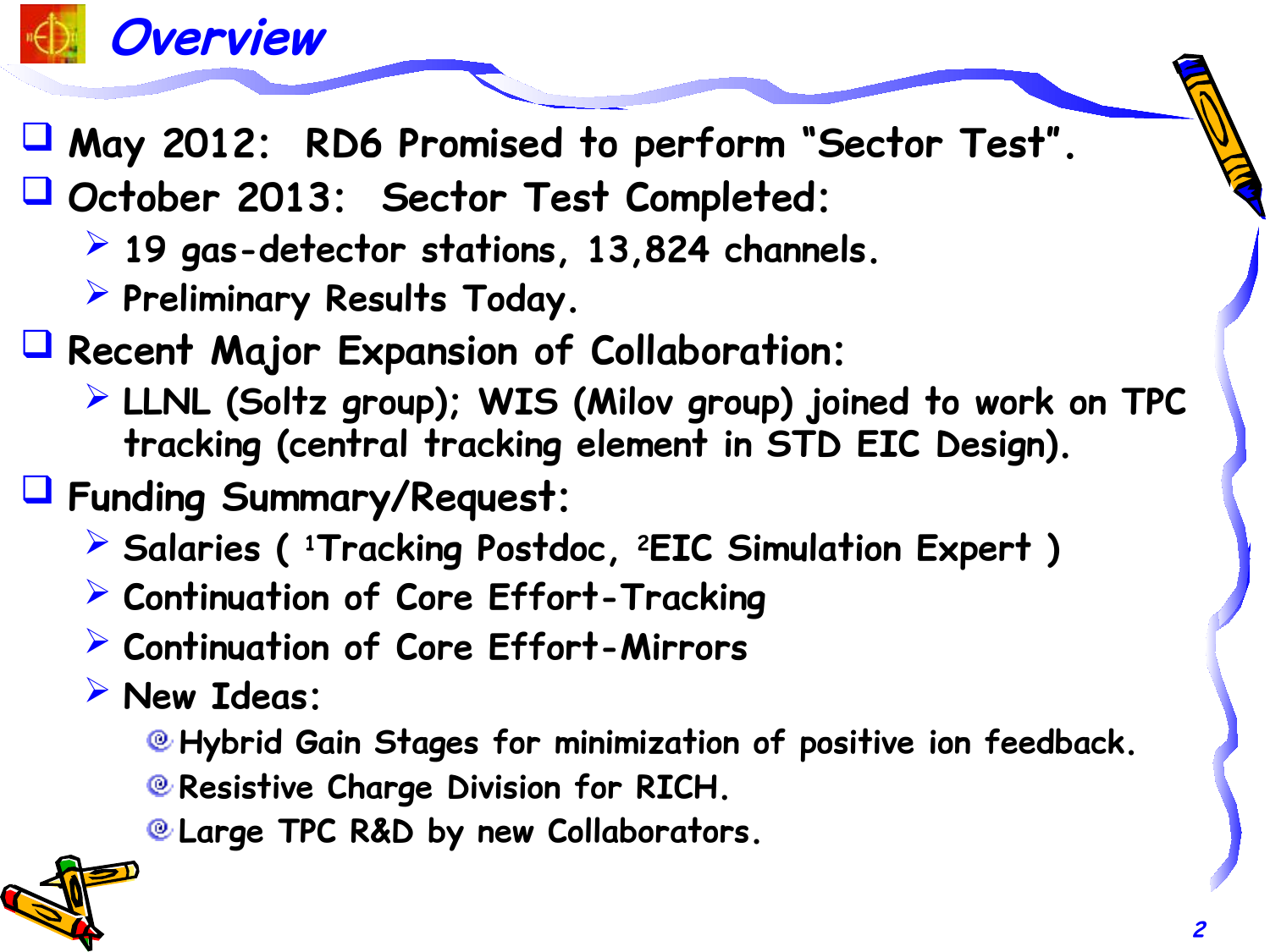

# Overview
May 2012:  RD6 Promised to perform “Sector Test”.
October 2013:  Sector Test Completed:
19 gas-detector stations, 13,824 channels.
Preliminary Results Today.
Recent Major Expansion of Collaboration:
LLNL (Soltz group); WIS (Milov group) joined to work on TPC tracking (central tracking element in STD EIC Design).
Funding Summary/Request:
Salaries ( 1Tracking Postdoc, 2EIC Simulation Expert )
Continuation of Core Effort-Tracking
Continuation of Core Effort-Mirrors
New Ideas:
Hybrid Gain Stages for minimization of positive ion feedback.
Resistive Charge Division for RICH.
Large TPC R&D by new Collaborators.
2